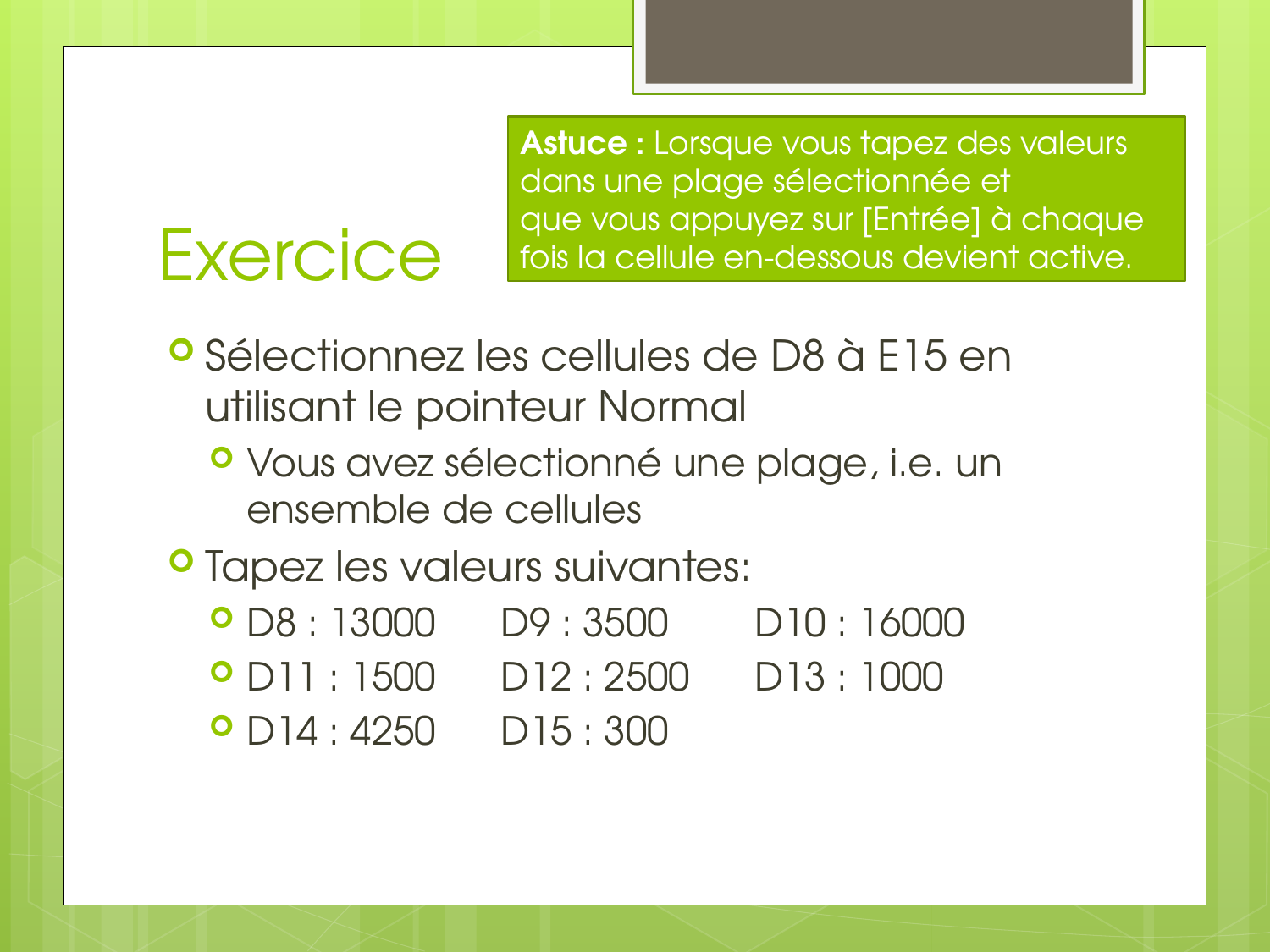

Astuce : Lorsque vous tapez des valeurs dans une plage sélectionnée et
que vous appuyez sur [Entrée] à chaque fois la cellule en-dessous devient active.
# Exercice
Sélectionnez les cellules de D8 à E15 en utilisant le pointeur Normal
Vous avez sélectionné une plage, i.e. un ensemble de cellules
Tapez les valeurs suivantes:
D8 : 13000	D9 : 3500	D10 : 16000
D11 : 1500	D12 : 2500	D13 : 1000
D14 : 4250	D15 : 300